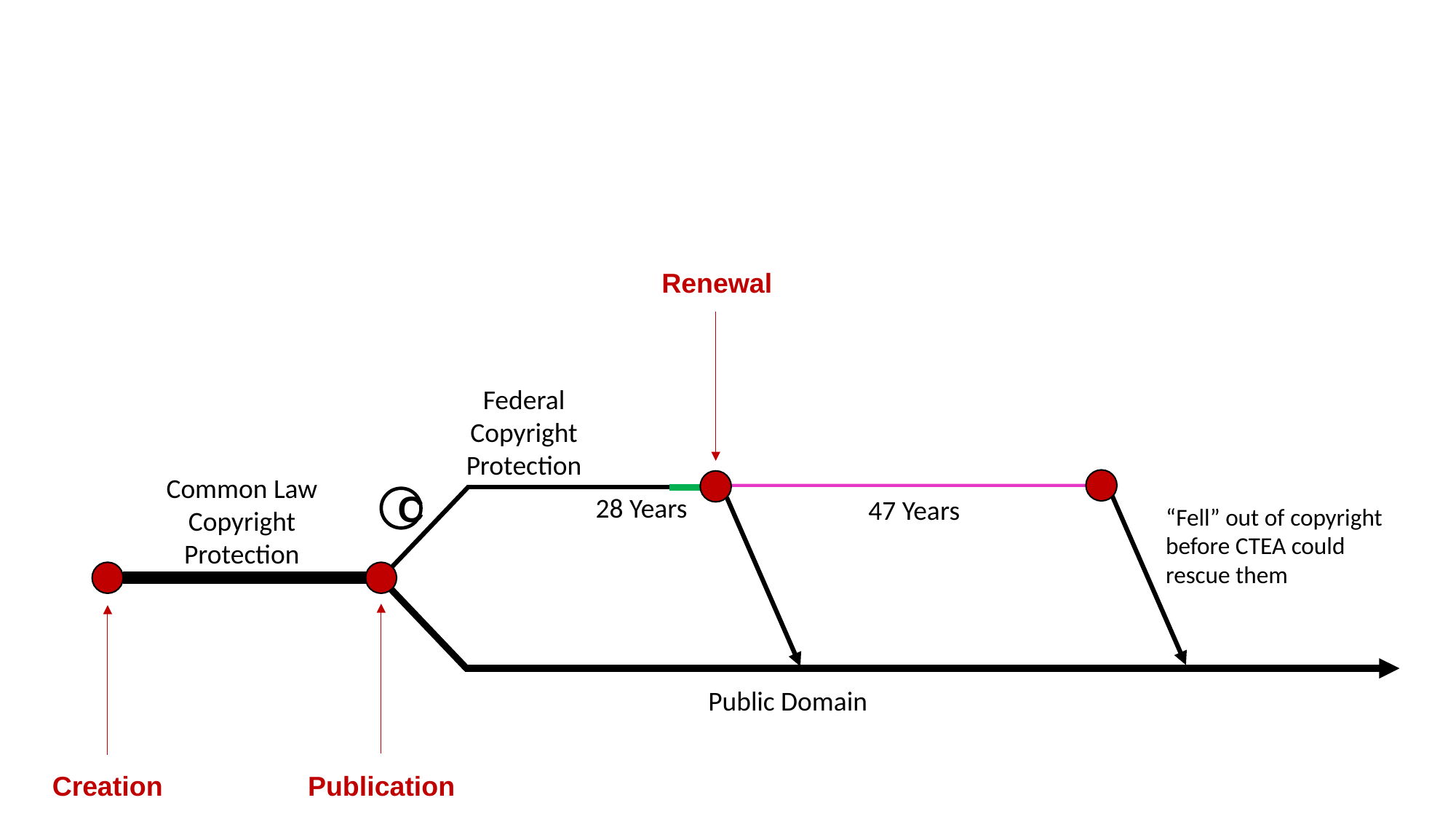

Renewal
Federal Copyright Protection
Common Law Copyright Protection

28 Years
47 Years
C
“Fell” out of copyright before CTEA could rescue them

Public Domain
Creation
Publication